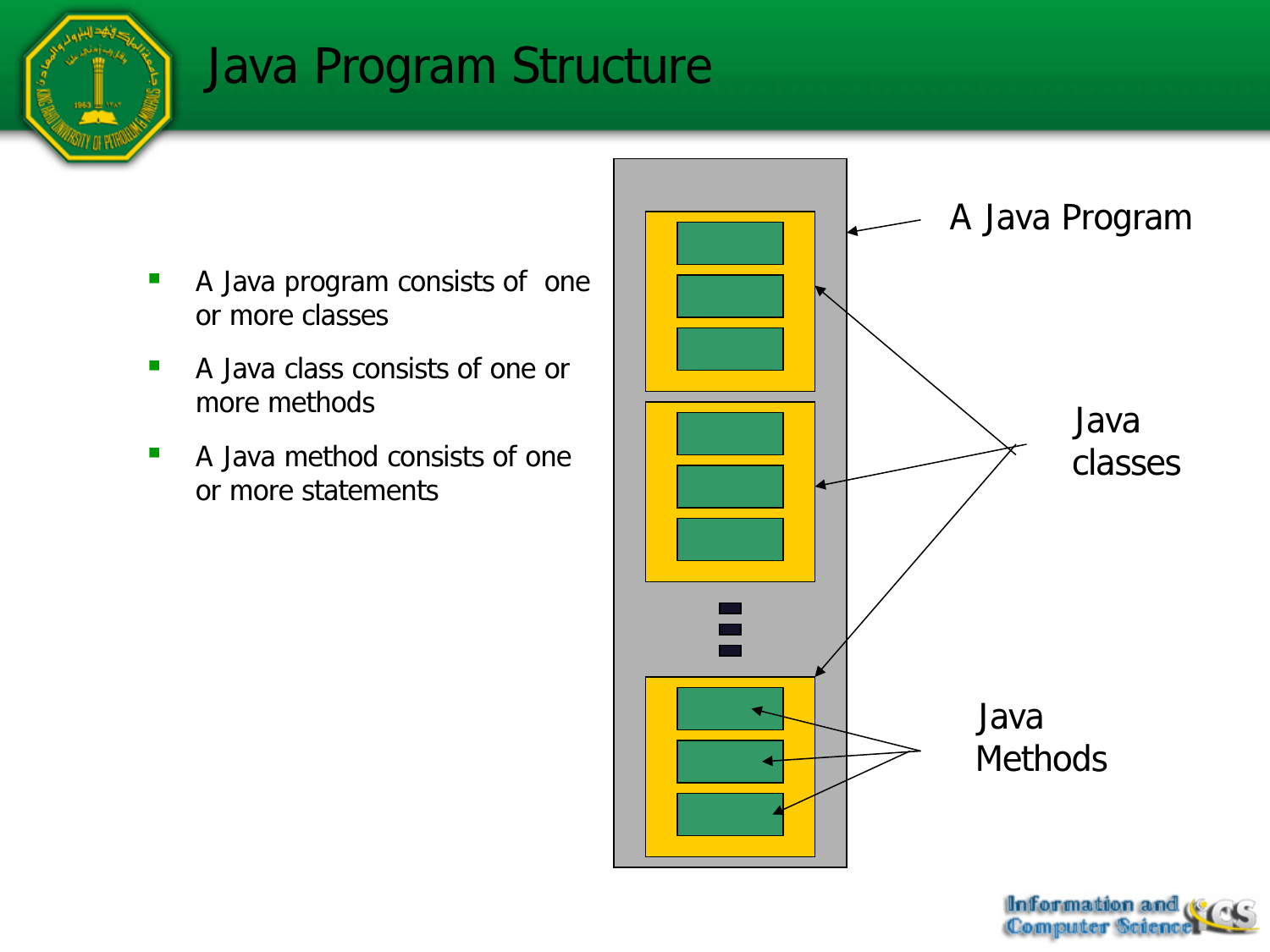

Java Program Structure

A Java Program

A Java program consists of  one or more classes
A Java class consists of one or more methods
A Java method consists of one or more statements

Java
classes

Java
Methods